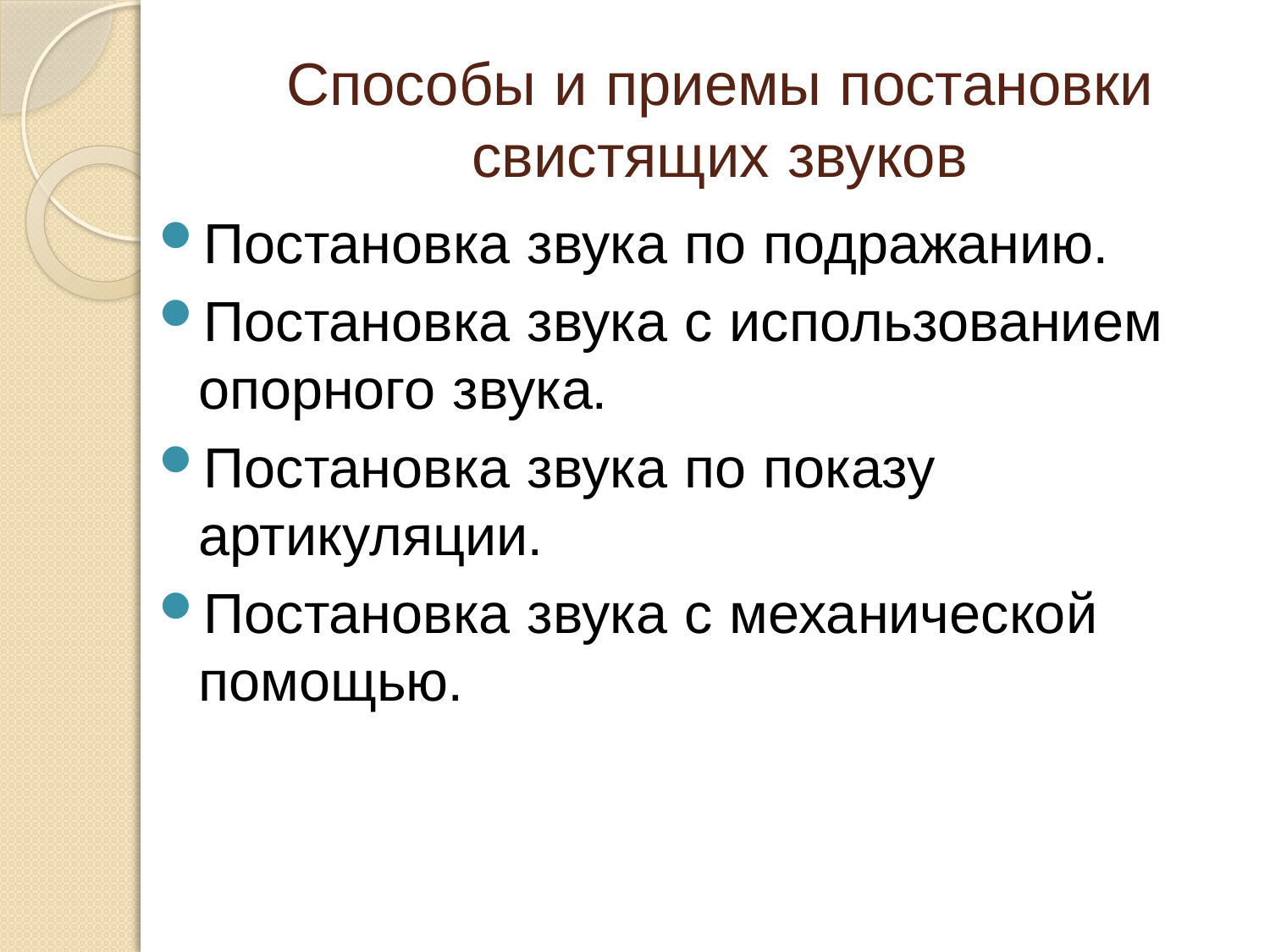

# Способы и приемы постановки свистящих звуков
Постановка звука по подражанию.
Постановка звука с использованием опорного звука.
Постановка звука по показу артикуляции.
Постановка звука с механической помощью.